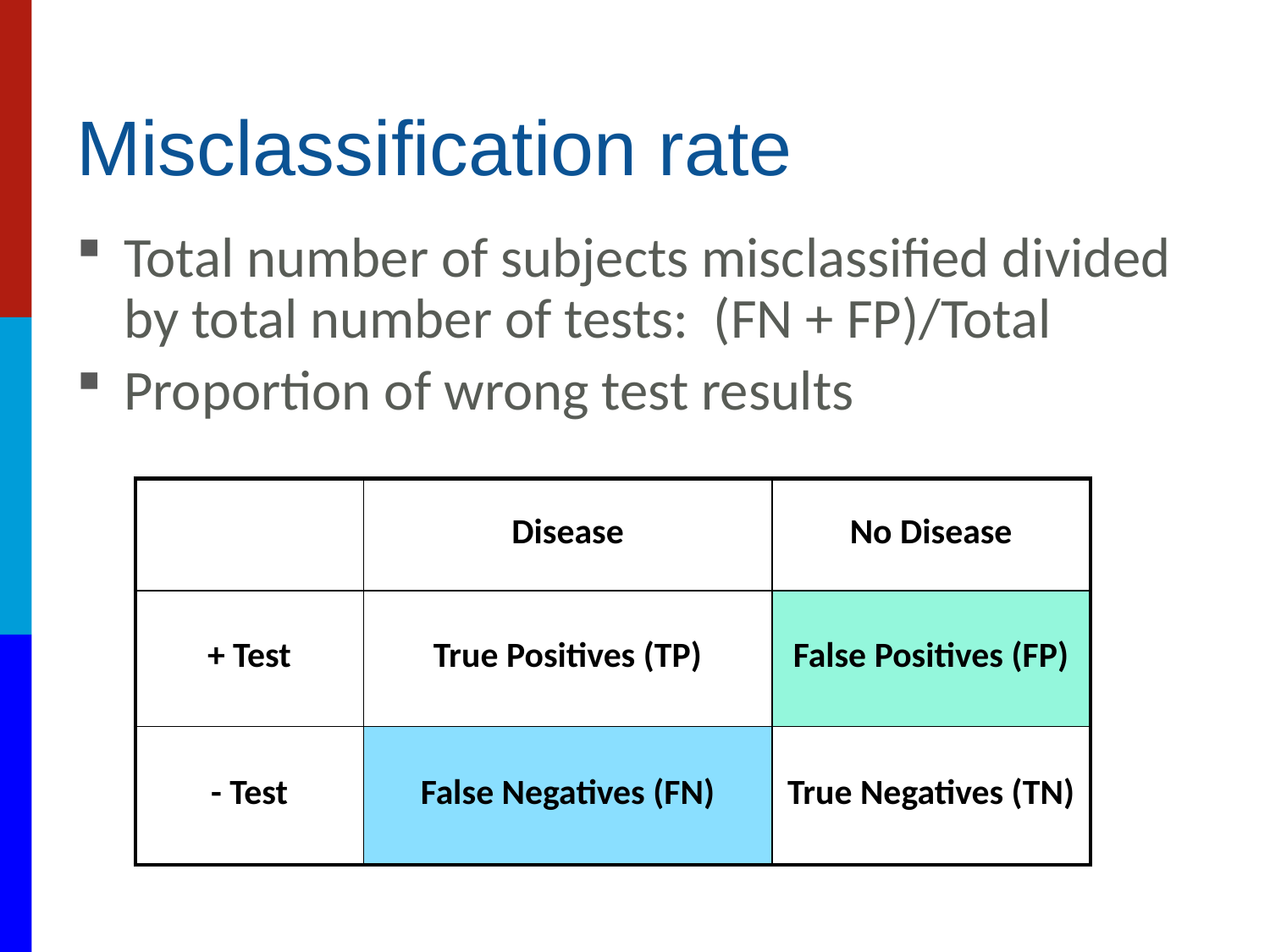

# Misclassification rate
Total number of subjects misclassified divided by total number of tests:  (FN + FP)/Total
Proportion of wrong test results
|  | Disease | No Disease |
| --- | --- | --- |
| + Test | True Positives (TP) | False Positives (FP) |
| - Test | False Negatives (FN) | True Negatives (TN) |